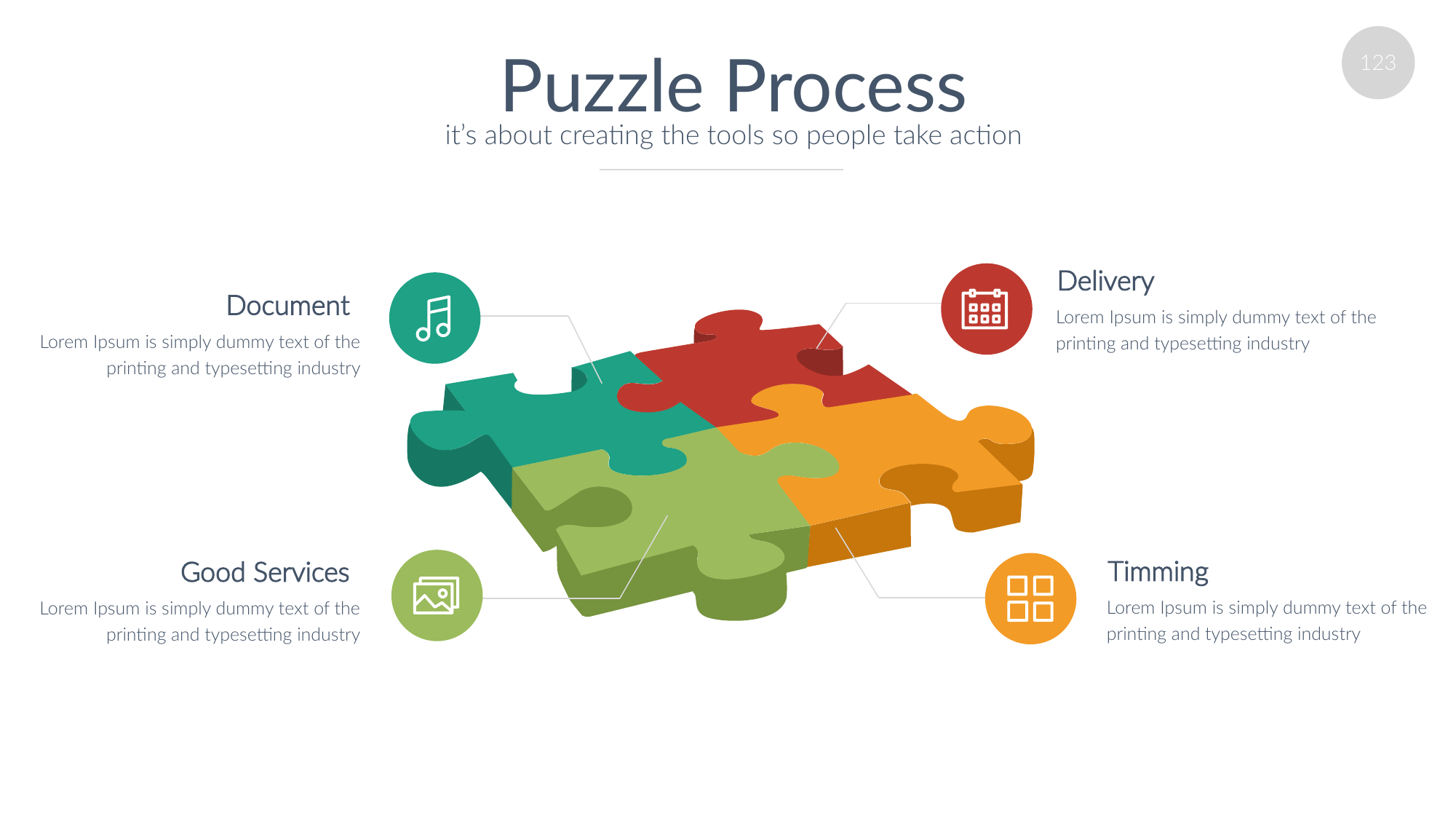

# Puzzle Process
it’s about creating the tools so people take action

Delivery

Document
Lorem Ipsum is simply dummy text of the printing and typesetting industry

Lorem Ipsum is simply dummy text of the printing and typesetting industry
Timming
Good Services

Lorem Ipsum is simply dummy text of the printing and typesetting industry
Lorem Ipsum is simply dummy text of the printing and typesetting industry